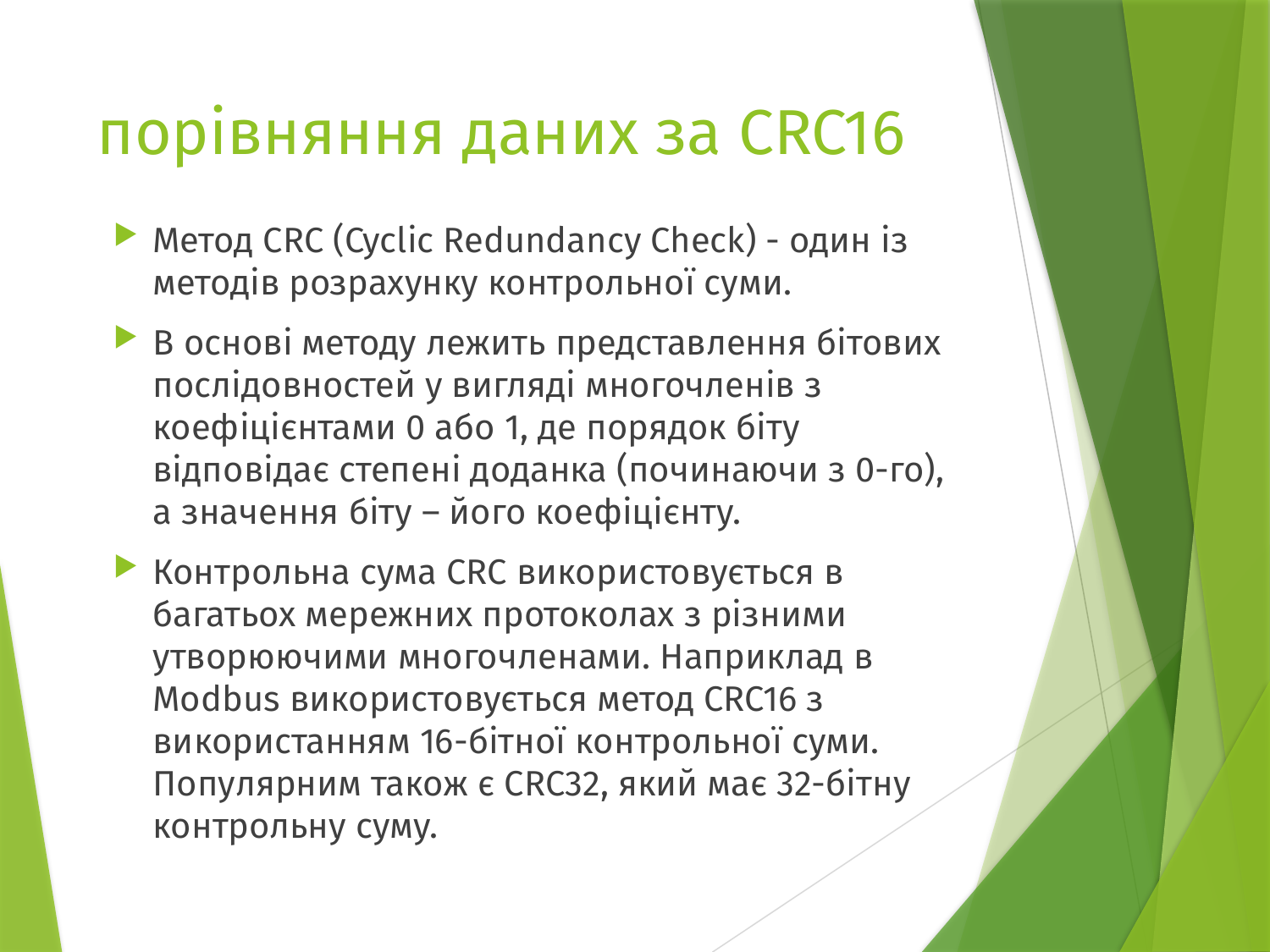

# порівняння даних за CRC16
Метод CRC (Cyclic Redundancy Check) - один із методів розрахунку контрольної суми.
В основі методу лежить представлення бітових послідовностей у вигляді многочленів з коефіцієнтами 0 або 1, де порядок біту відповідає степені доданка (починаючи з 0-го), а значення біту – його коефіцієнту.
Контрольна сума CRC використовується в багатьох мережних протоколах з різними утворюючими многочленами. Наприклад в Modbus використовується метод CRC16 з використанням 16-бітної контрольної суми. Популярним також є CRC32, який має 32-бітну контрольну суму.